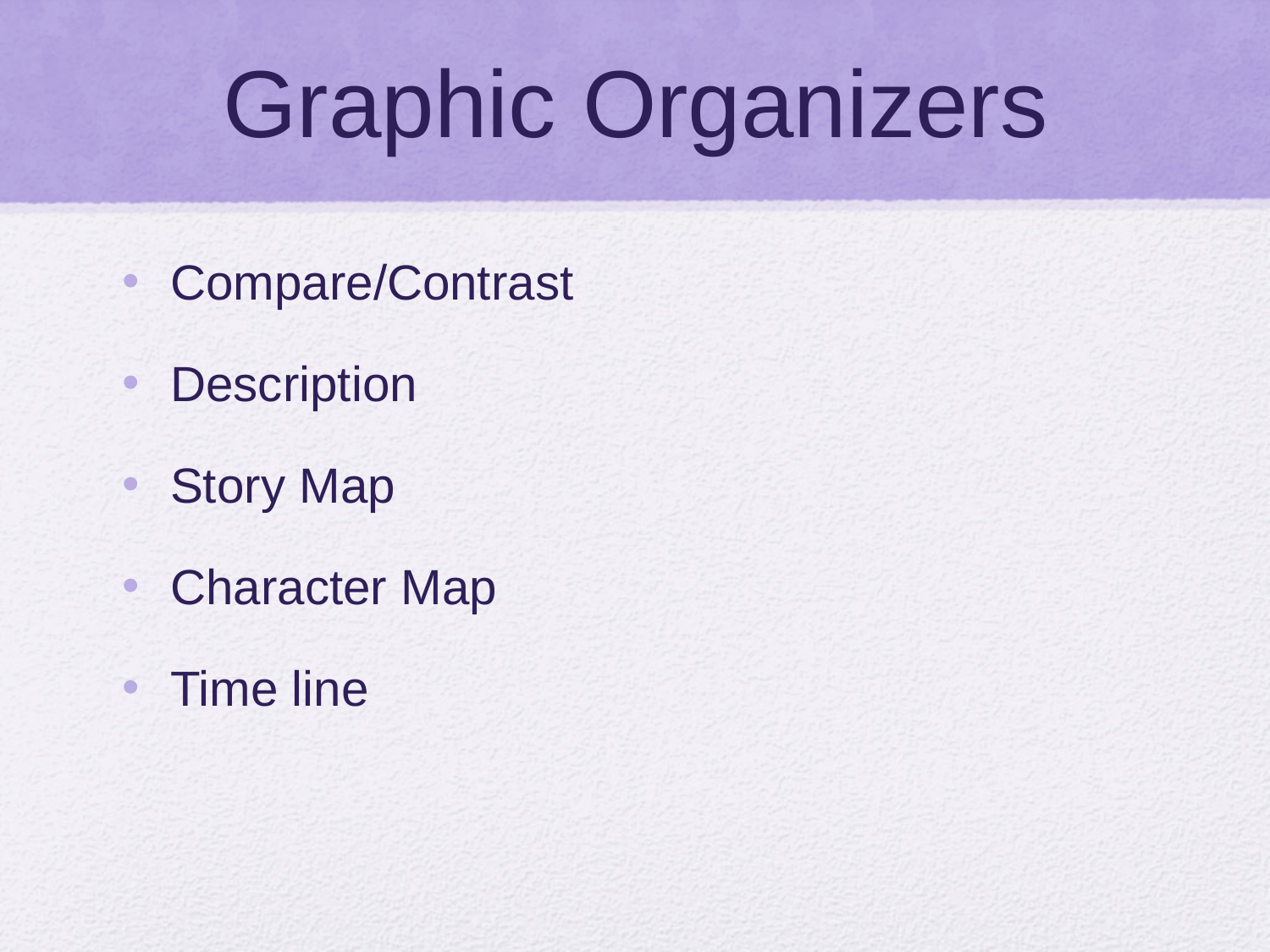

# Graphic Organizers
Compare/Contrast
Description
Story Map
Character Map
Time line